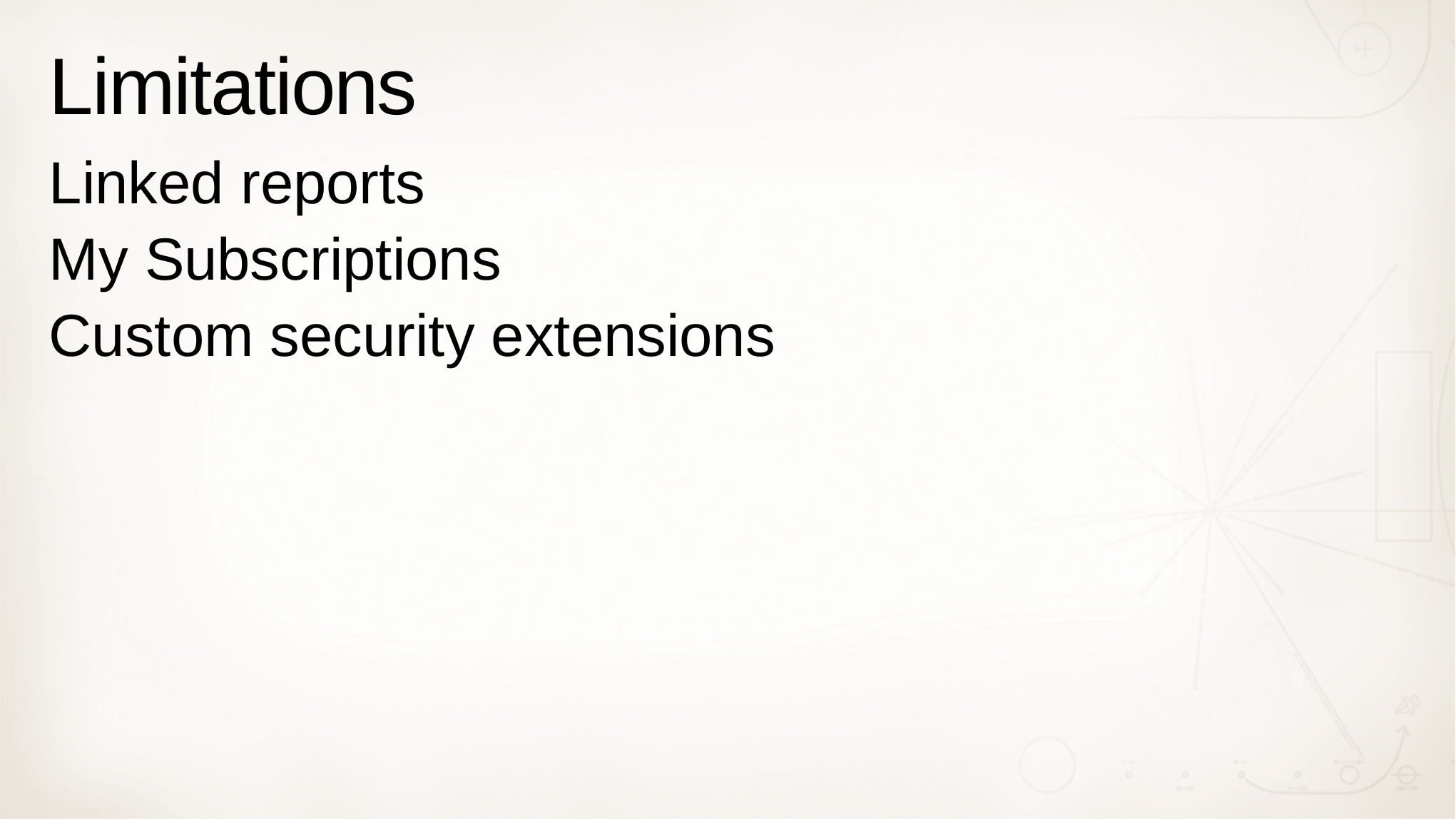

# Limitations
Linked reports
My Subscriptions
Custom security extensions